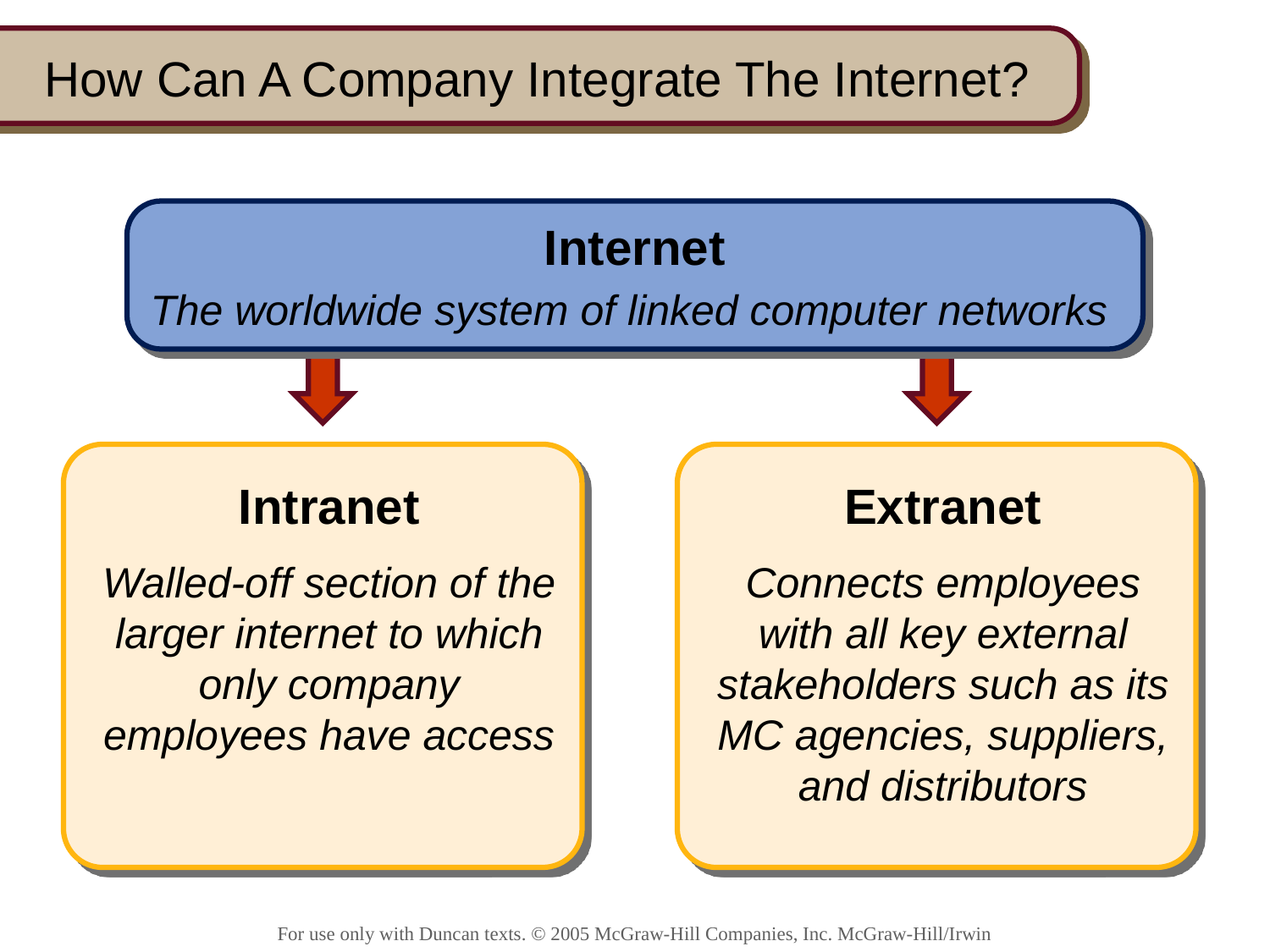

# How Can A Company Integrate The Internet?
Internet
The worldwide system of linked computer networks

Intranet
Walled-off section of the larger internet to which only company employees have access

Extranet
Connects employees with all key external stakeholders such as its MC agencies, suppliers, and distributors